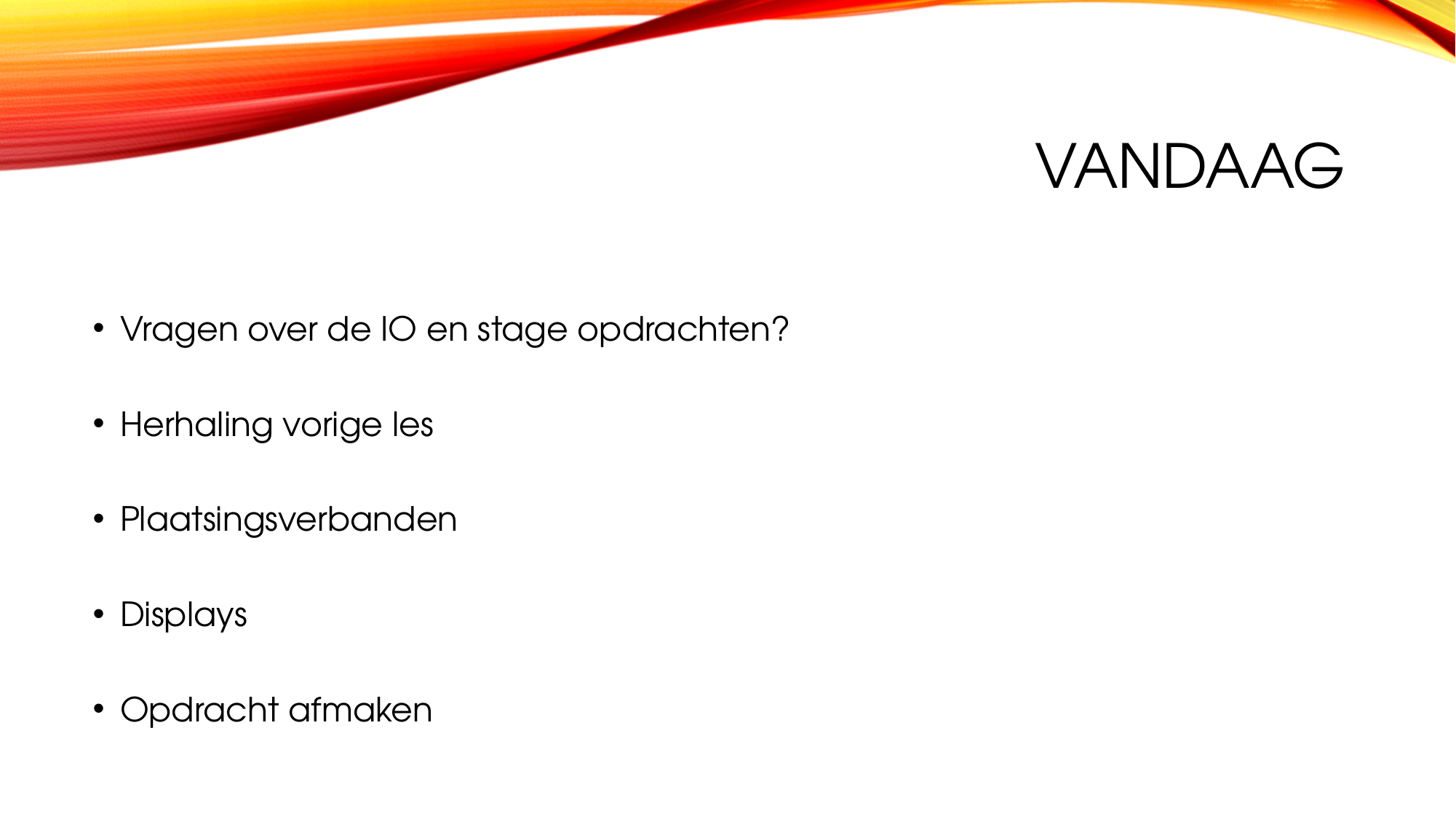

# Vandaag
Vragen over de IO en stage opdrachten?
Herhaling vorige les
Plaatsingsverbanden
Displays
Opdracht afmaken